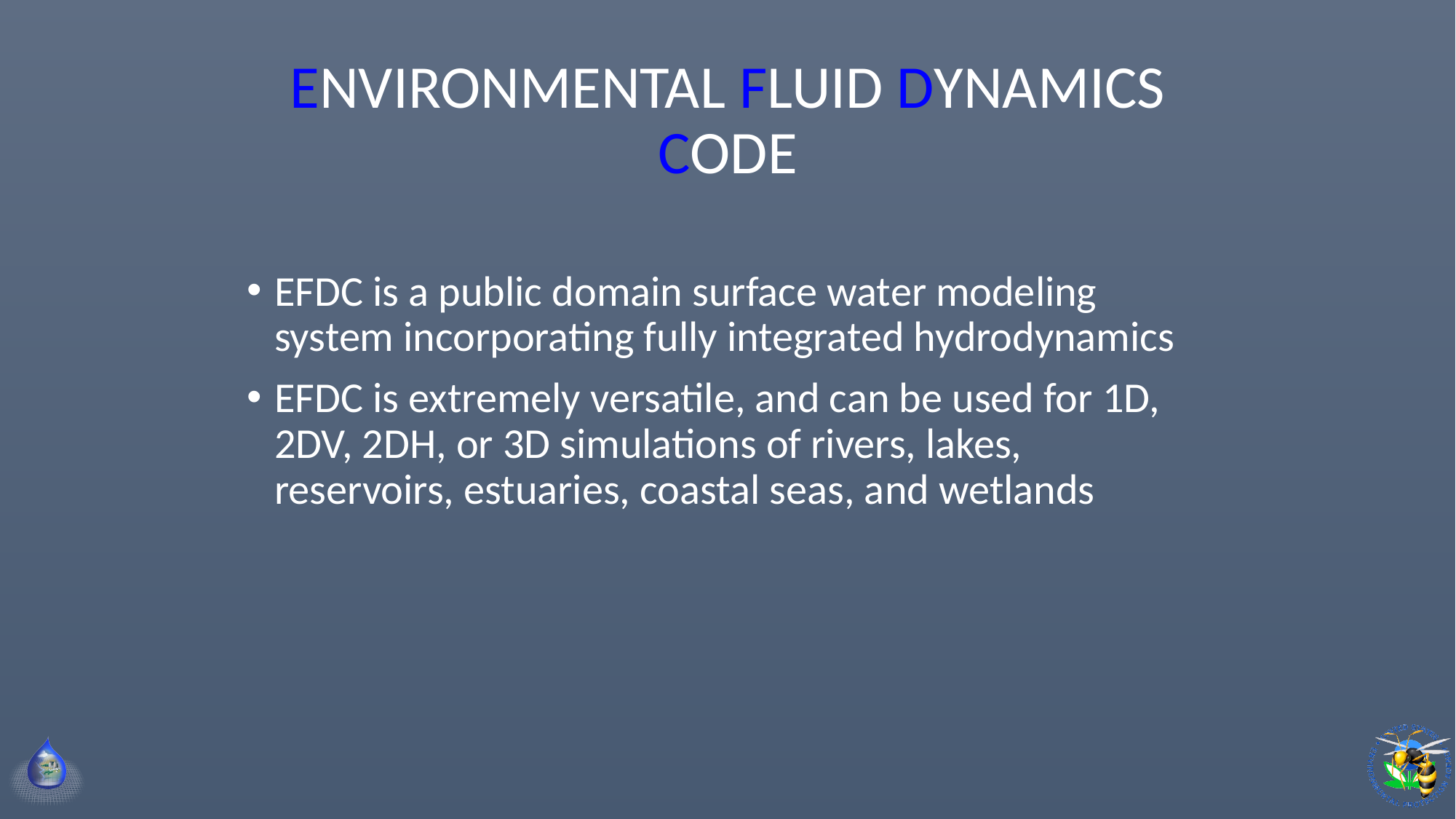

# ENVIRONMENTAL FLUID DYNAMICS CODE
EFDC is a public domain surface water modeling system incorporating fully integrated hydrodynamics
EFDC is extremely versatile, and can be used for 1D, 2DV, 2DH, or 3D simulations of rivers, lakes, reservoirs, estuaries, coastal seas, and wetlands